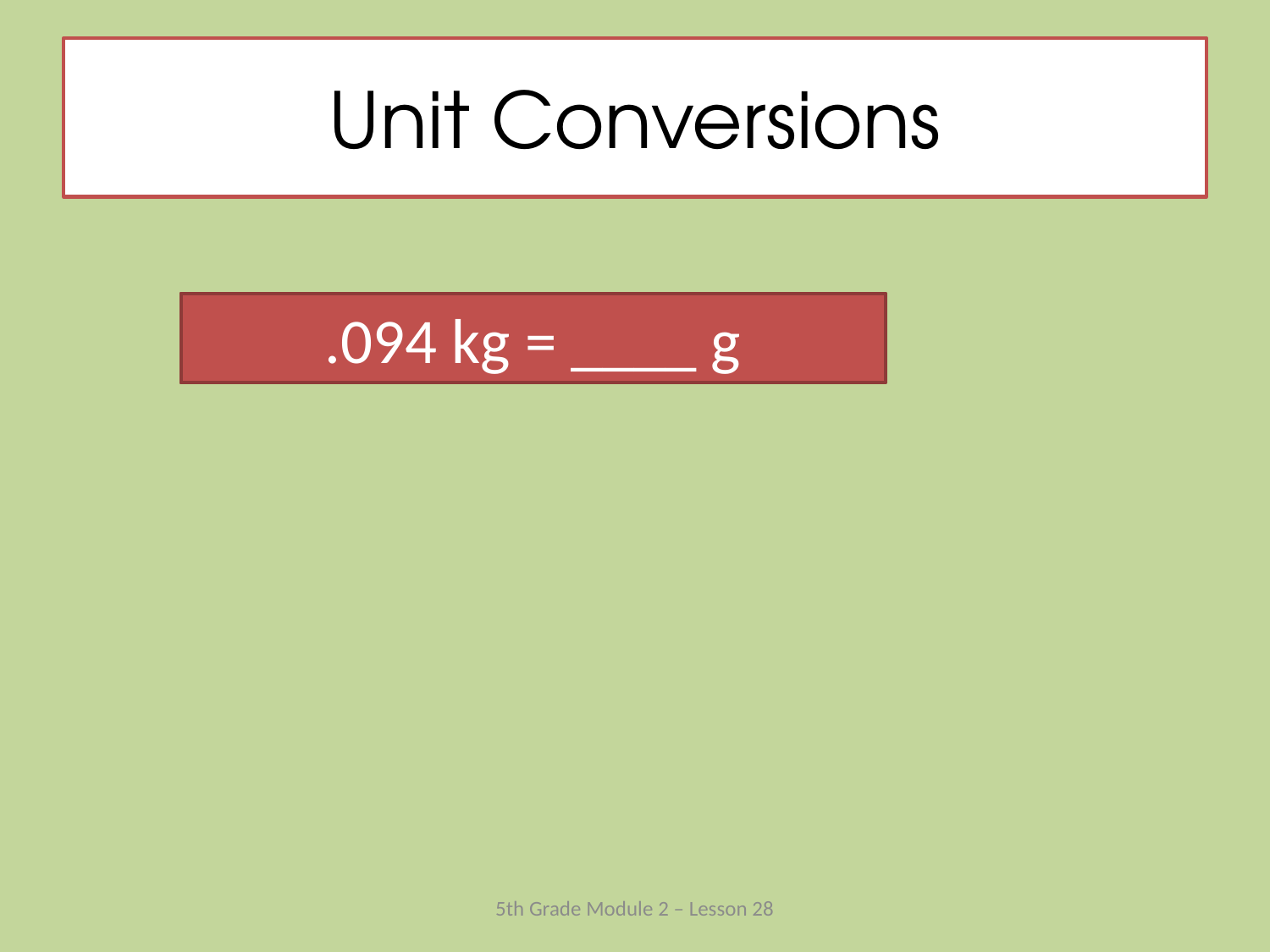

# Unit Conversions
.123 kg = ____ g
0.028 liters = ____ mL
0.854 liters = ____ mL
1 kg = ___ g
.094 kg = ____ g
1 liter = ___ mL
1 foot = ___ inches
1 lb = ___ oz
5th Grade Module 2 – Lesson 28